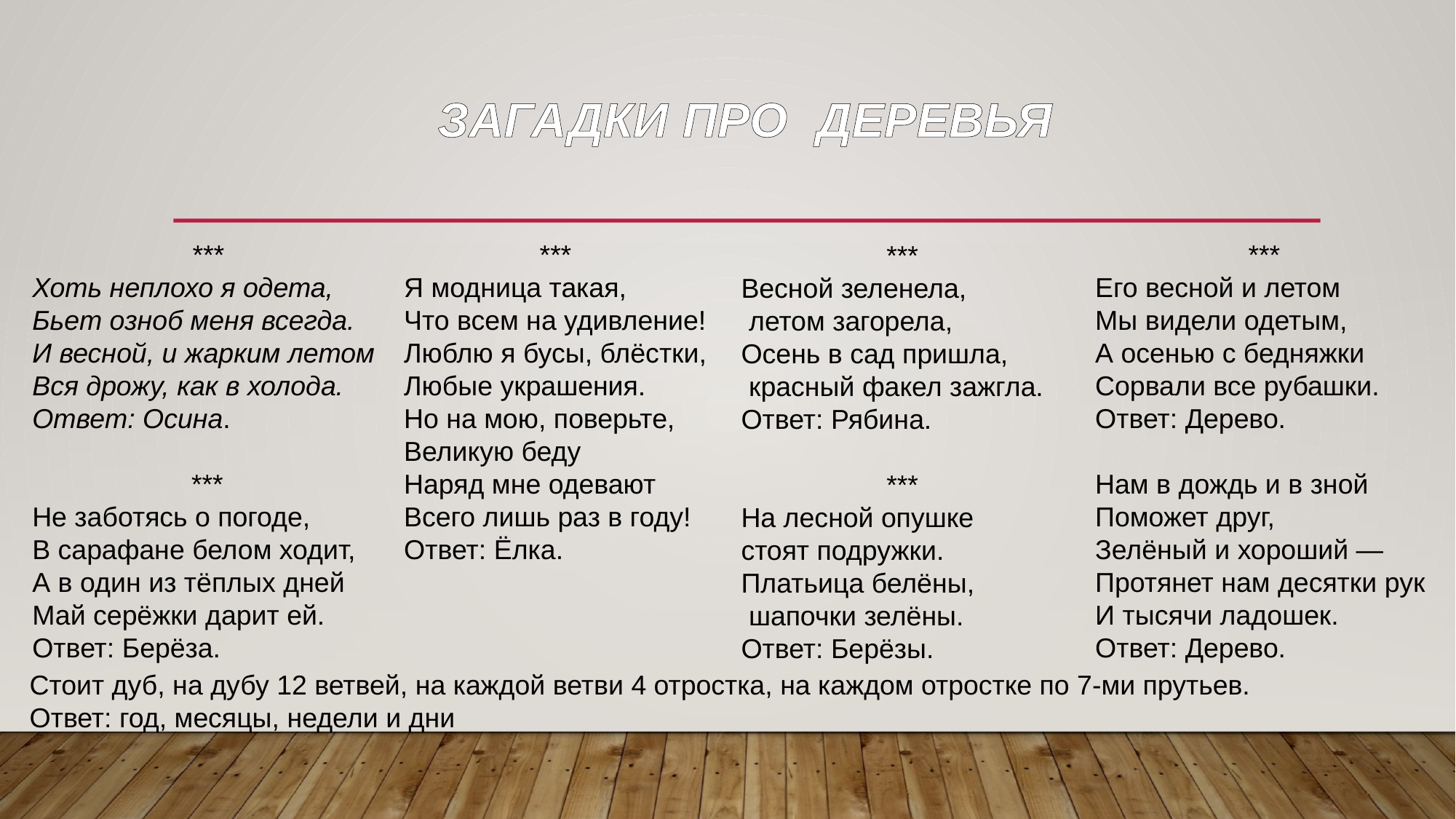

# Загадки про  деревья
***
Хоть неплохо я одета,
Бьет озноб меня всегда.
И весной, и жарким летом
Вся дрожу, как в холода.
Ответ: Осина.

***
Не заботясь о погоде,
В сарафане белом ходит,
А в один из тёплых дней
Май серёжки дарит ей.
Ответ: Берёза.
***
Я модница такая,
Что всем на удивление!
Люблю я бусы, блёстки,
Любые украшения.
Но на мою, поверьте,
Великую беду
Наряд мне одевают
Всего лишь раз в году!
Ответ: Ёлка.
***
Его весной и летом
Мы видели одетым,
А осенью с бедняжки
Сорвали все рубашки.
Ответ: Дерево.

Нам в дождь и в зной Поможет друг,
Зелёный и хороший —
Протянет нам десятки рук
И тысячи ладошек.
Ответ: Дерево.
***
Весной зеленела,
 летом загорела,
Осень в сад пришла,
 красный факел зажгла.
Ответ: Рябина.

***
На лесной опушке
стоят подружки.
Платьица белёны,
 шапочки зелёны.
Ответ: Берёзы.
Стоит дуб, на дубу 12 ветвей, на каждой ветви 4 отростка, на каждом отростке по 7-ми прутьев.
Ответ: год, месяцы, недели и дни